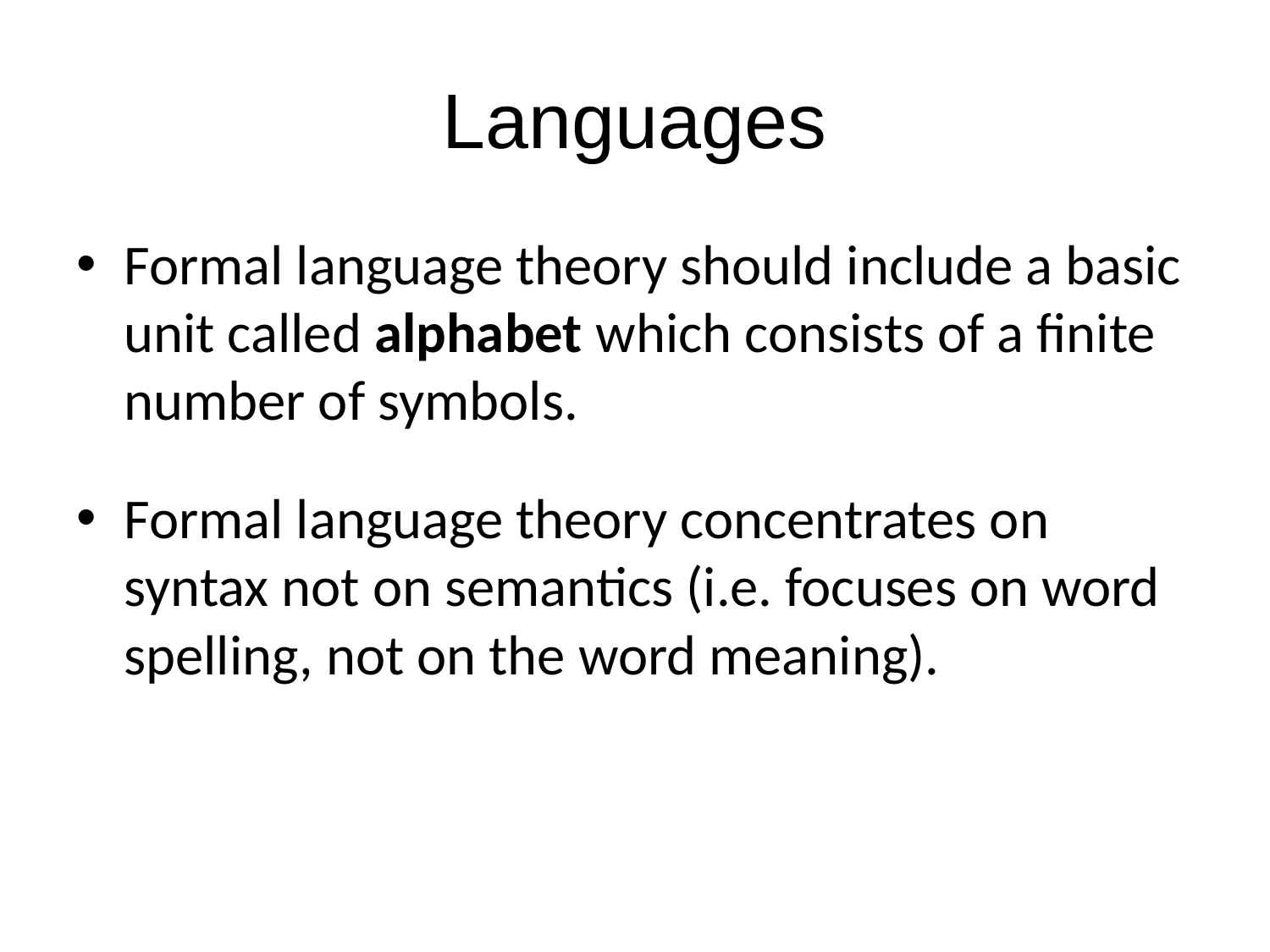

# Languages
Formal language theory should include a basic unit called alphabet which consists of a finite number of symbols.

Formal language theory concentrates on syntax not on semantics (i.e. focuses on word spelling, not on the word meaning).